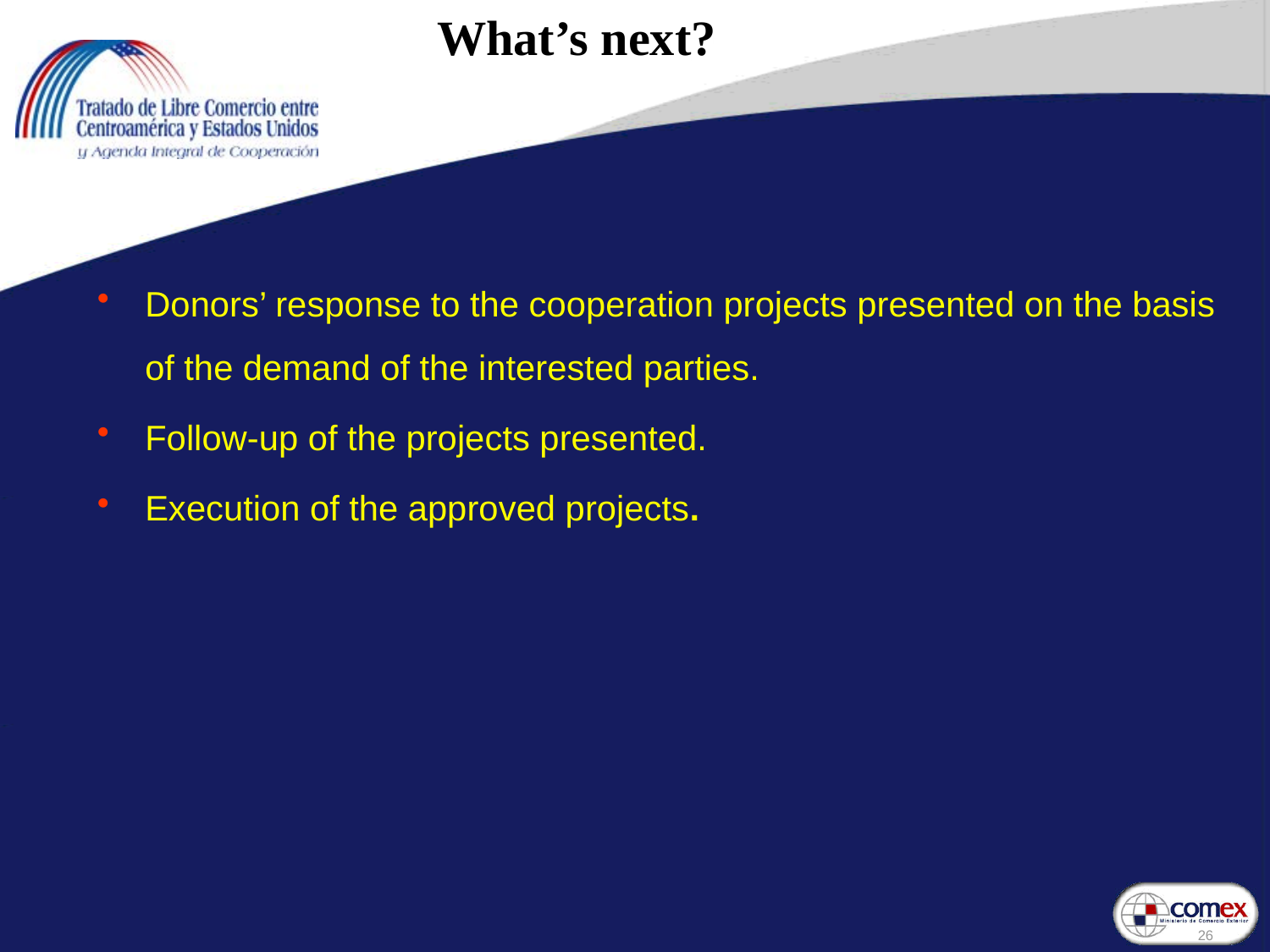

# What’s next?
Donors’ response to the cooperation projects presented on the basis of the demand of the interested parties.
Follow-up of the projects presented.
Execution of the approved projects.